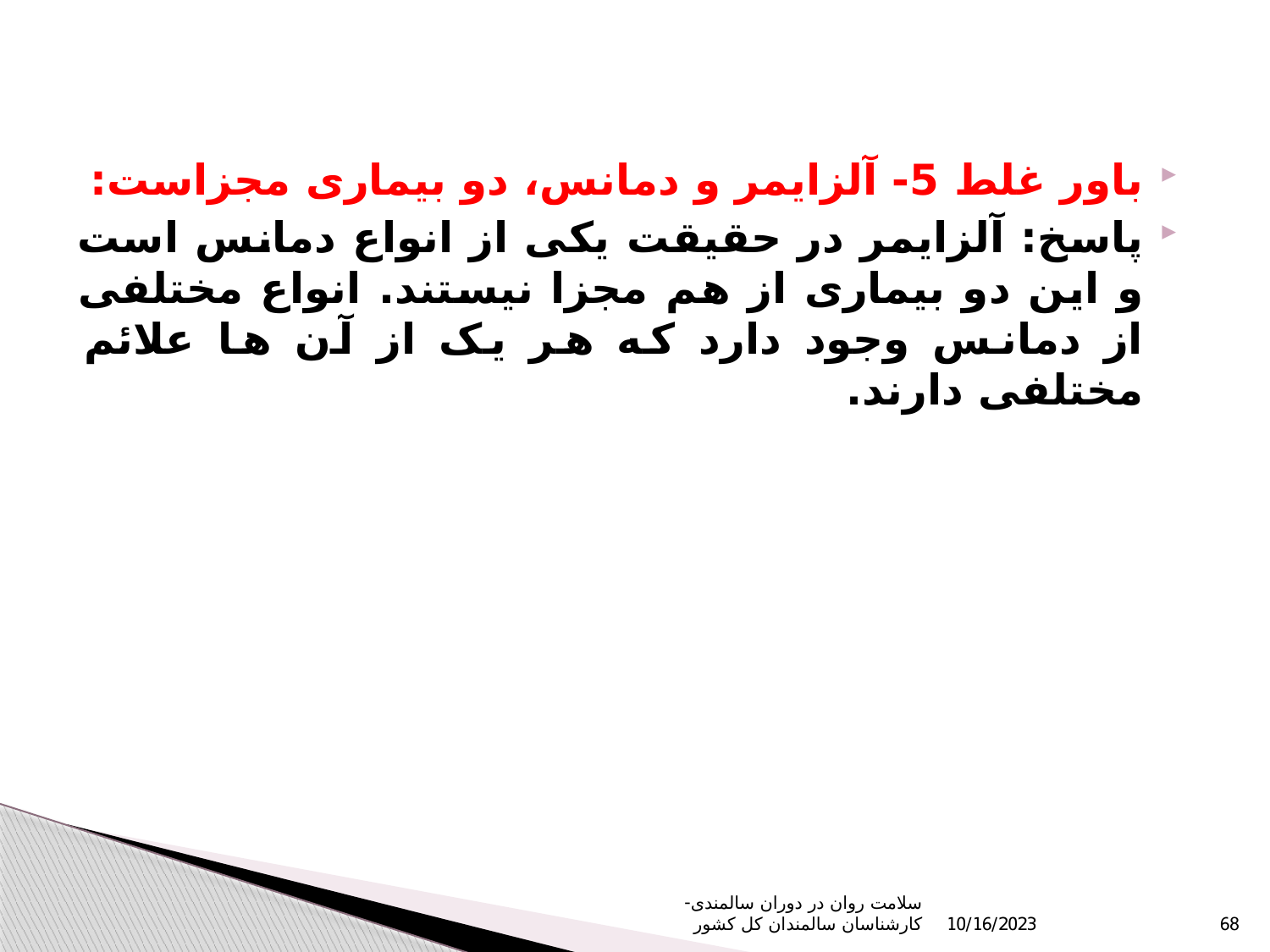

باور غلط 5- آلزایمر و دمانس، دو بیماری مجزاست:
پاسخ: آلزایمر در حقیقت یکی از انواع دمانس است و این دو بیماری از هم مجزا نیستند. انواع مختلفی از دمانس وجود دارد که هر یک از آن ها علائم مختلفی دارند.
سلامت روان در دوران سالمندی- کارشناسان سالمندان کل کشور
10/16/2023
68